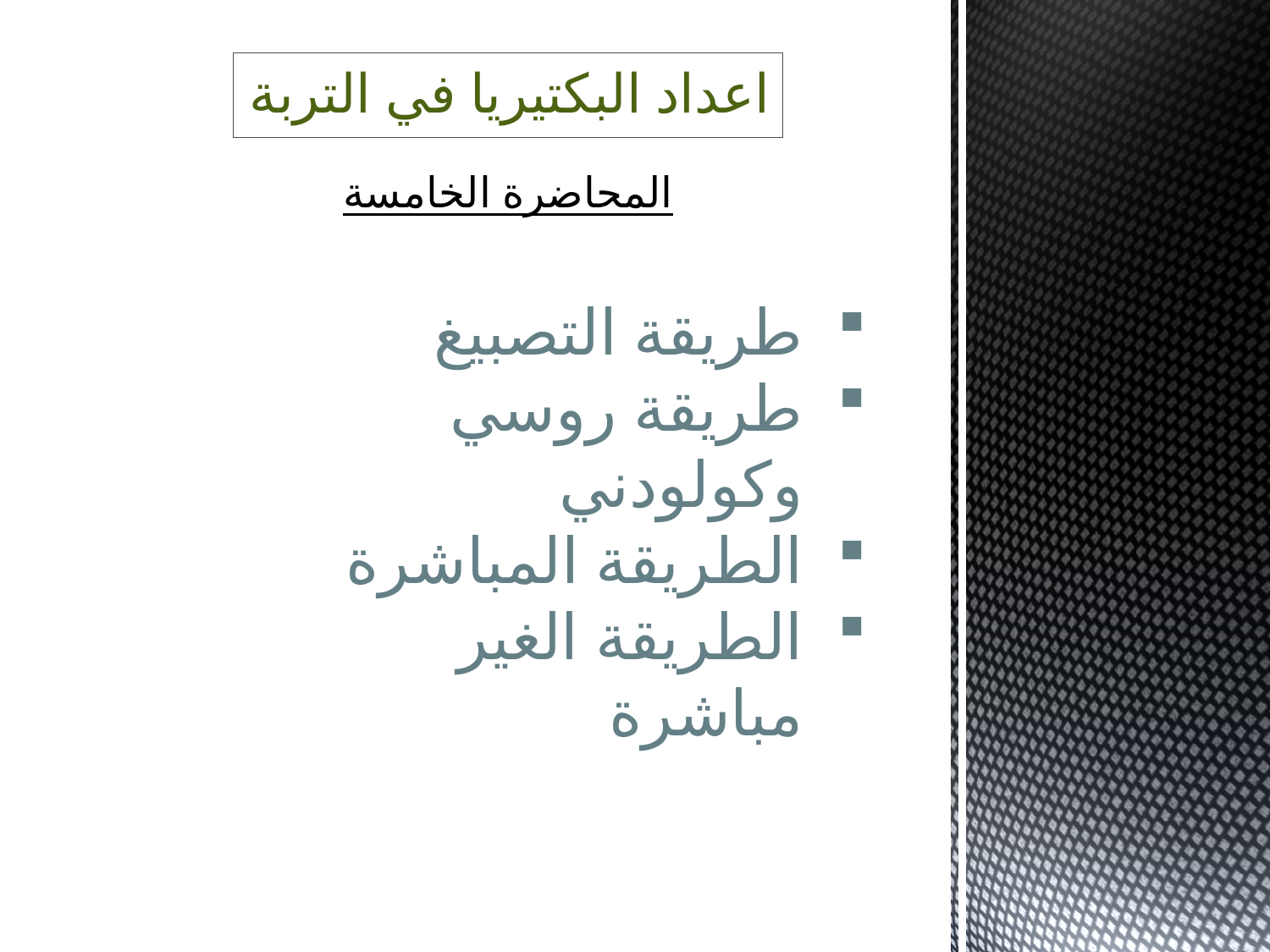

اعداد البكتيريا في التربة
# المحاضرة الخامسة
طريقة التصبيغ
طريقة روسي وكولودني
الطريقة المباشرة
الطريقة الغير مباشرة